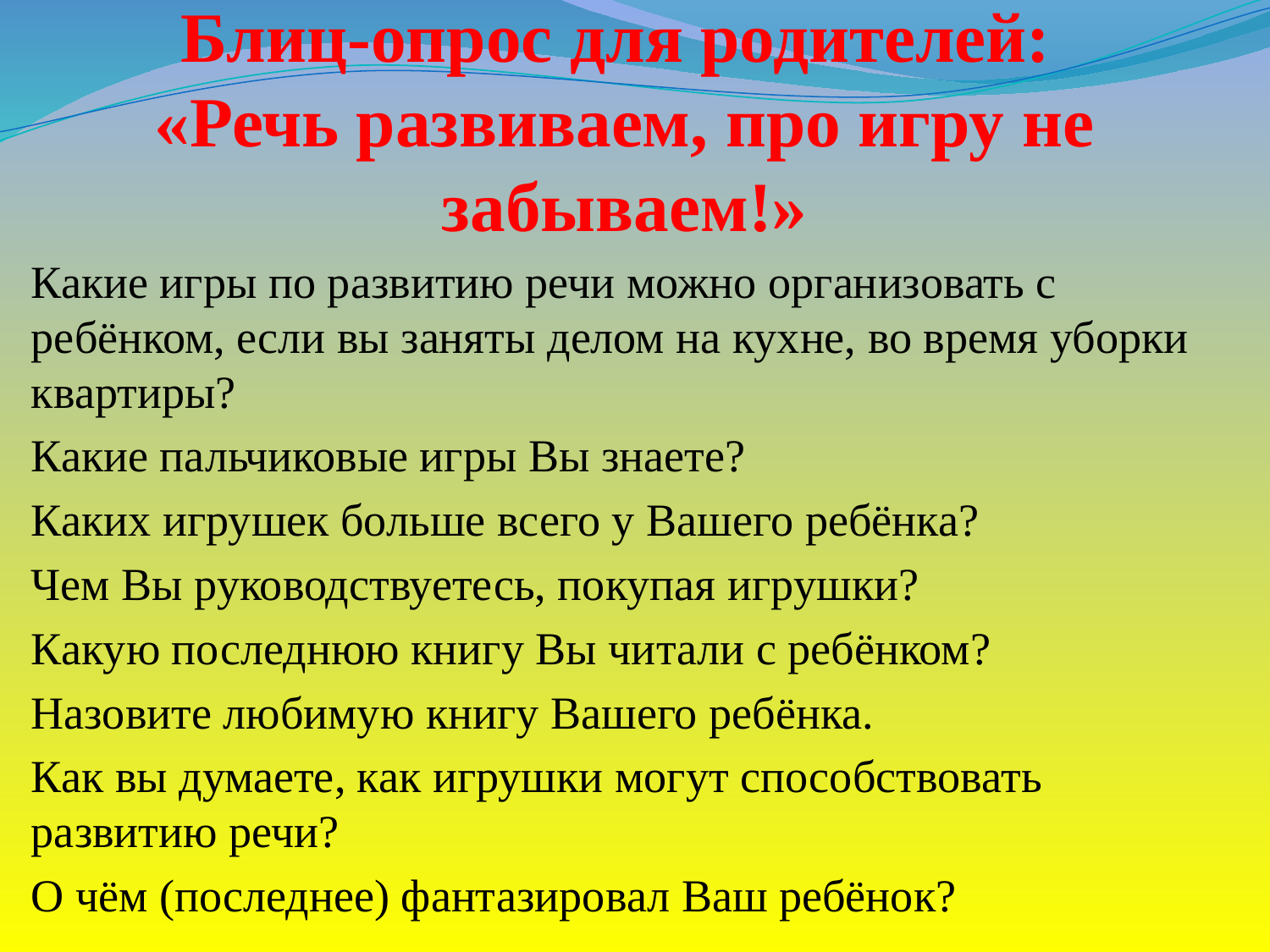

# Блиц-опрос для родителей: «Речь развиваем, про игру не забываем!»
Какие игры по развитию речи можно организовать с ребёнком, если вы заняты делом на кухне, во время уборки квартиры?
Какие пальчиковые игры Вы знаете?
Каких игрушек больше всего у Вашего ребёнка?
Чем Вы руководствуетесь, покупая игрушки?
Какую последнюю книгу Вы читали с ребёнком?
Назовите любимую книгу Вашего ребёнка.
Как вы думаете, как игрушки могут способствовать развитию речи?
О чём (последнее) фантазировал Ваш ребёнок?